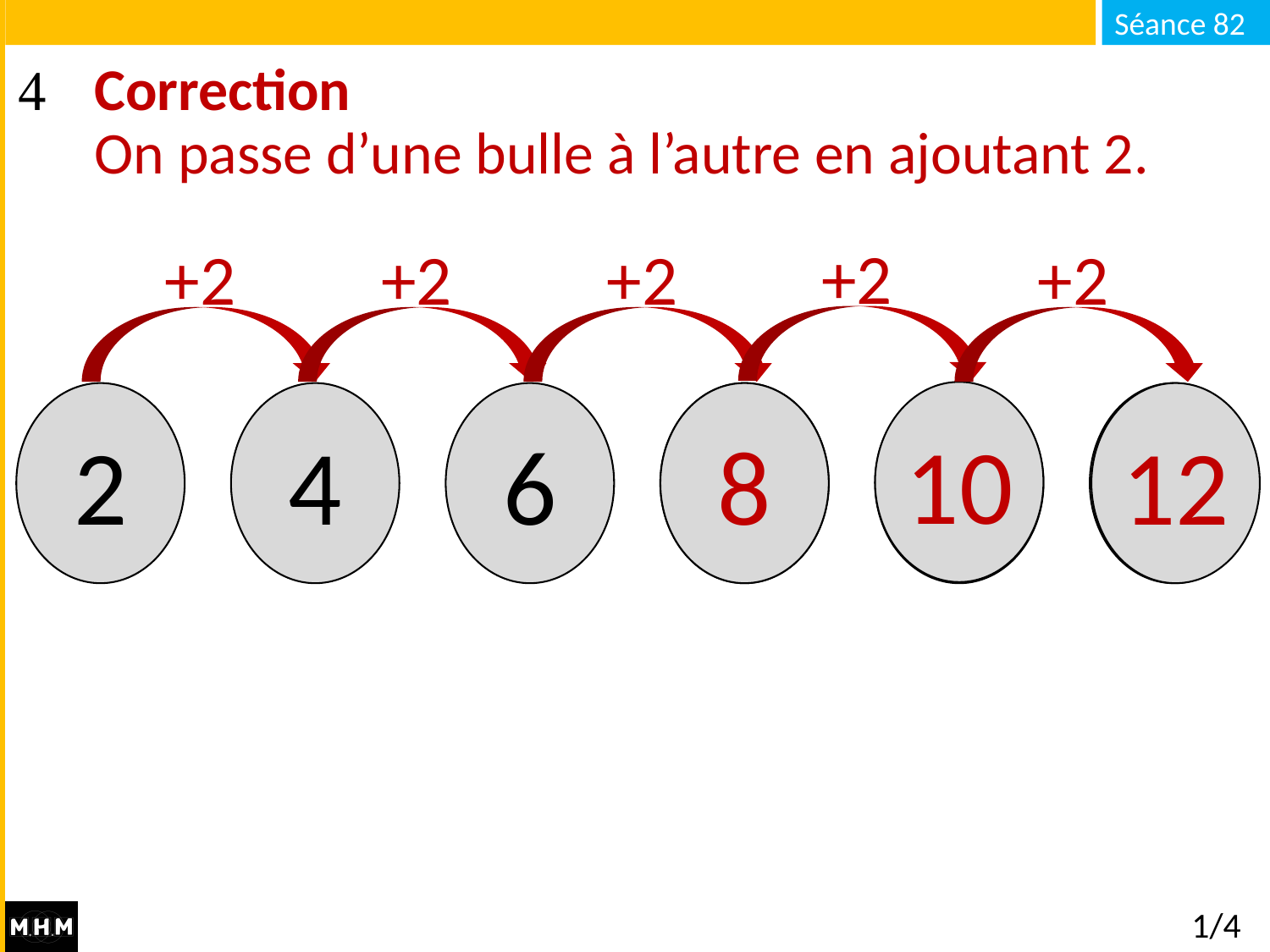

# Correction On passe d’une bulle à l’autre en ajoutant 2.
+2

+2

+2

+2

+2

10
2
4
6
…
8
…
…
12
1/4